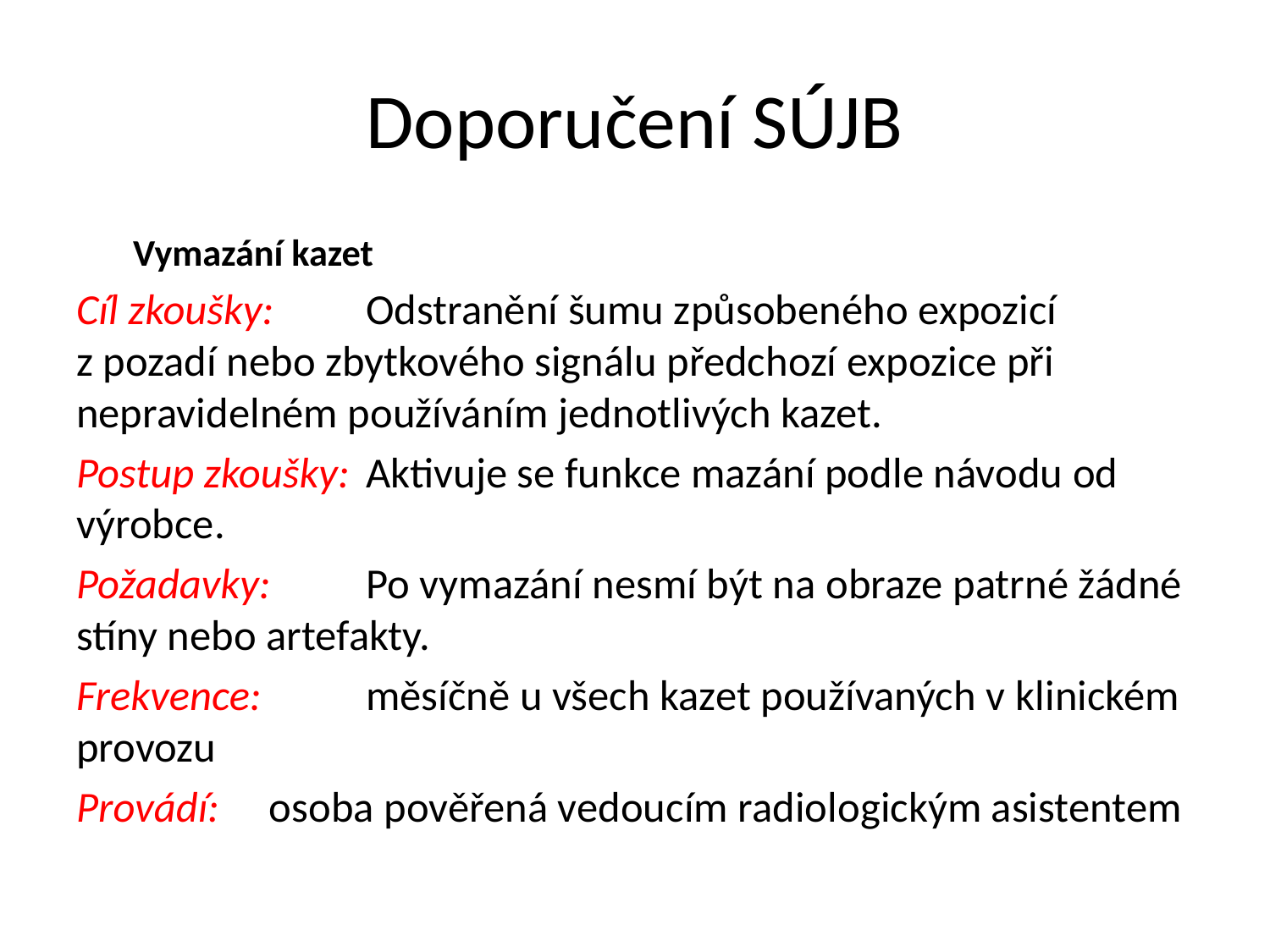

# Doporučení SÚJB
Vymazání kazet
Cíl zkoušky:	Odstranění šumu způsobeného expozicí z pozadí nebo zbytkového signálu předchozí expozice při nepravidelném používáním jednotlivých kazet.
Postup zkoušky:	Aktivuje se funkce mazání podle návodu od výrobce.
Požadavky:	Po vymazání nesmí být na obraze patrné žádné stíny nebo artefakty.
Frekvence: 	měsíčně u všech kazet používaných v klinickém provozu
Provádí:	osoba pověřená vedoucím radiologickým asistentem